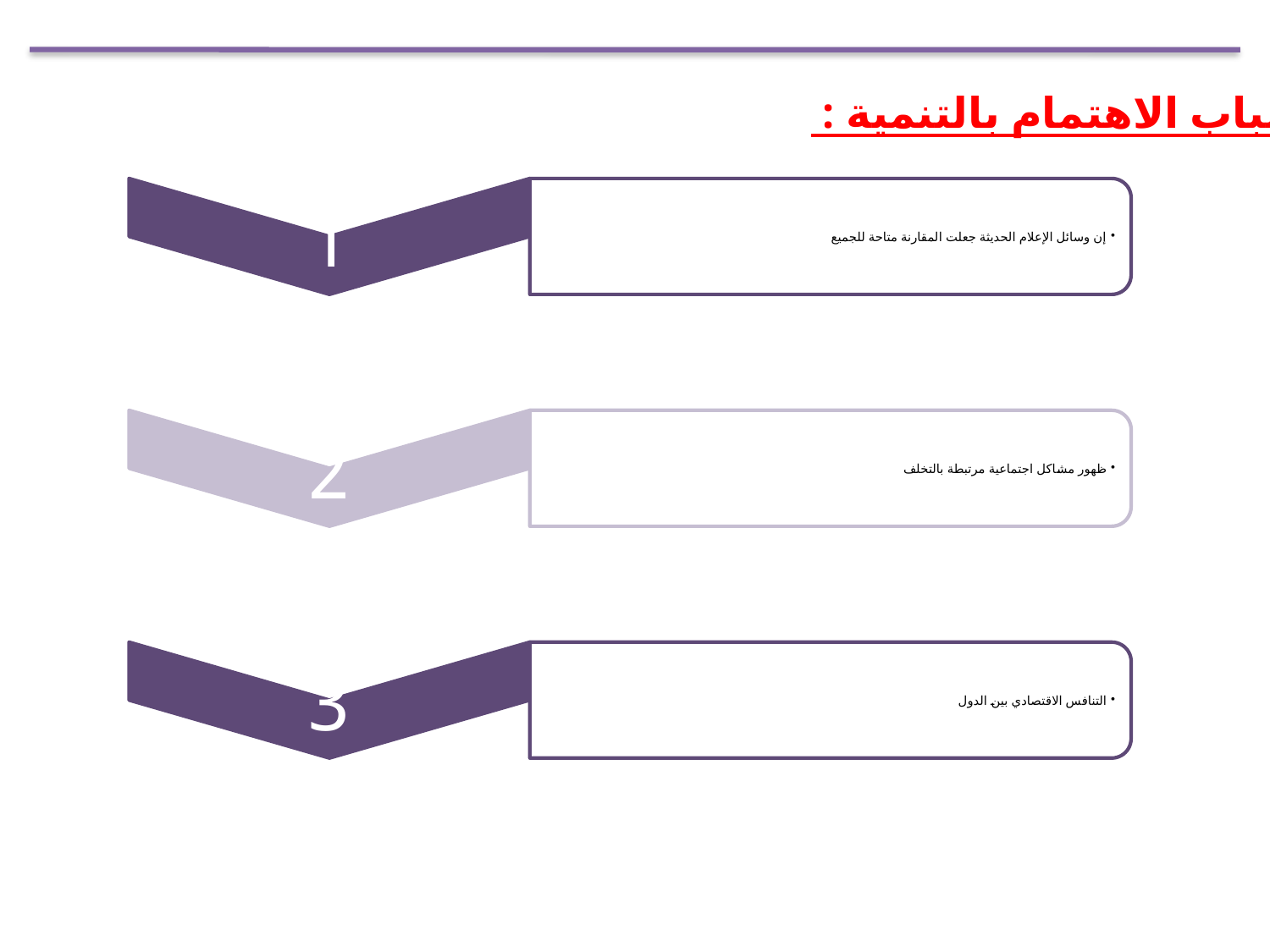

أسباب الاهتمام بالتنمية :

1
2
3